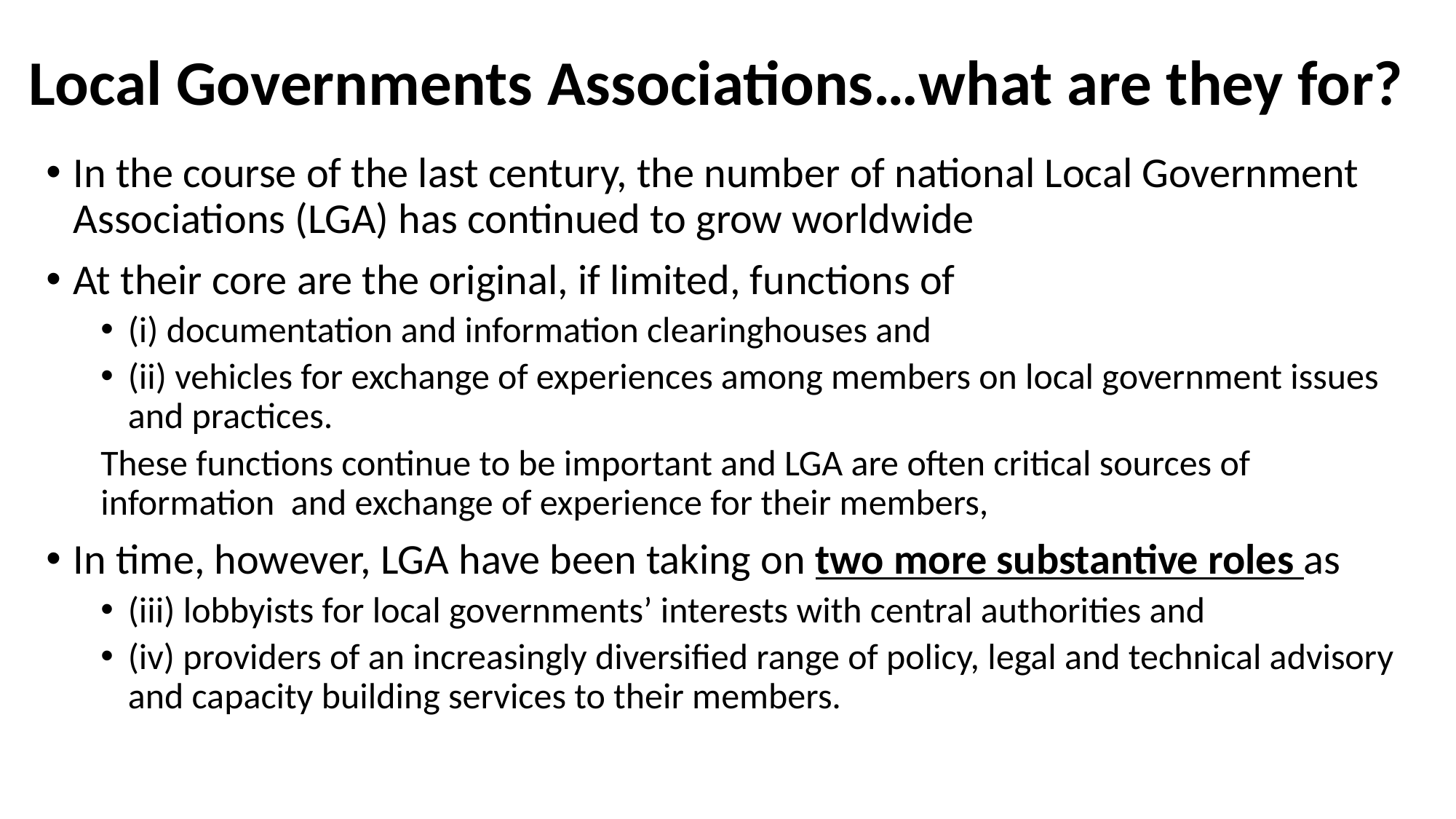

# Local Governments Associations…what are they for?
In the course of the last century, the number of national Local Government Associations (LGA) has continued to grow worldwide
At their core are the original, if limited, functions of
(i) documentation and information clearinghouses and
(ii) vehicles for exchange of experiences among members on local government issues and practices.
These functions continue to be important and LGA are often critical sources of information  and exchange of experience for their members,
In time, however, LGA have been taking on two more substantive roles as
(iii) lobbyists for local governments’ interests with central authorities and
(iv) providers of an increasingly diversified range of policy, legal and technical advisory and capacity building services to their members.